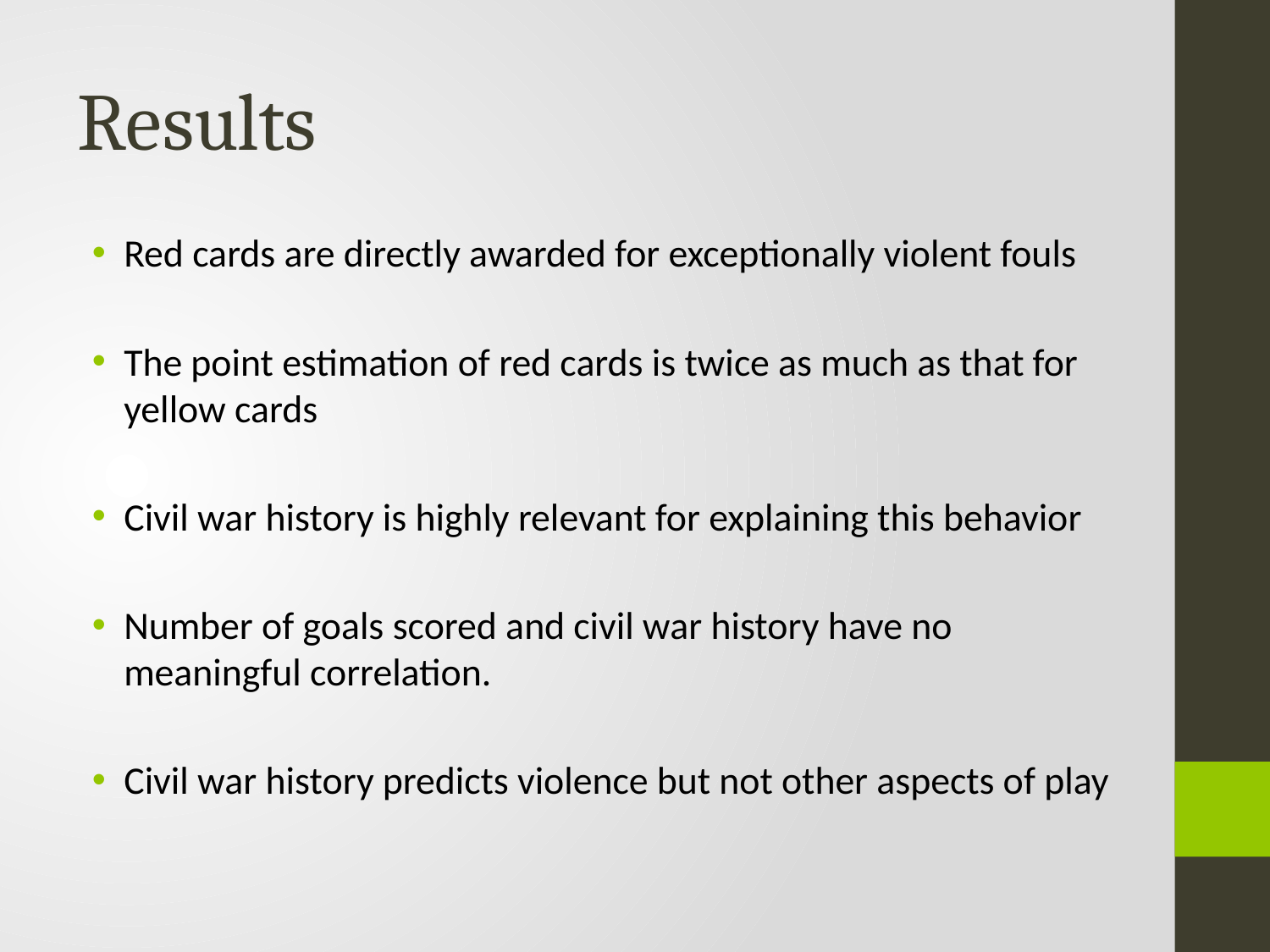

# Results
Red cards are directly awarded for exceptionally violent fouls

The point estimation of red cards is twice as much as that for yellow cards

Civil war history is highly relevant for explaining this behavior

Number of goals scored and civil war history have no meaningful correlation.

Civil war history predicts violence but not other aspects of play